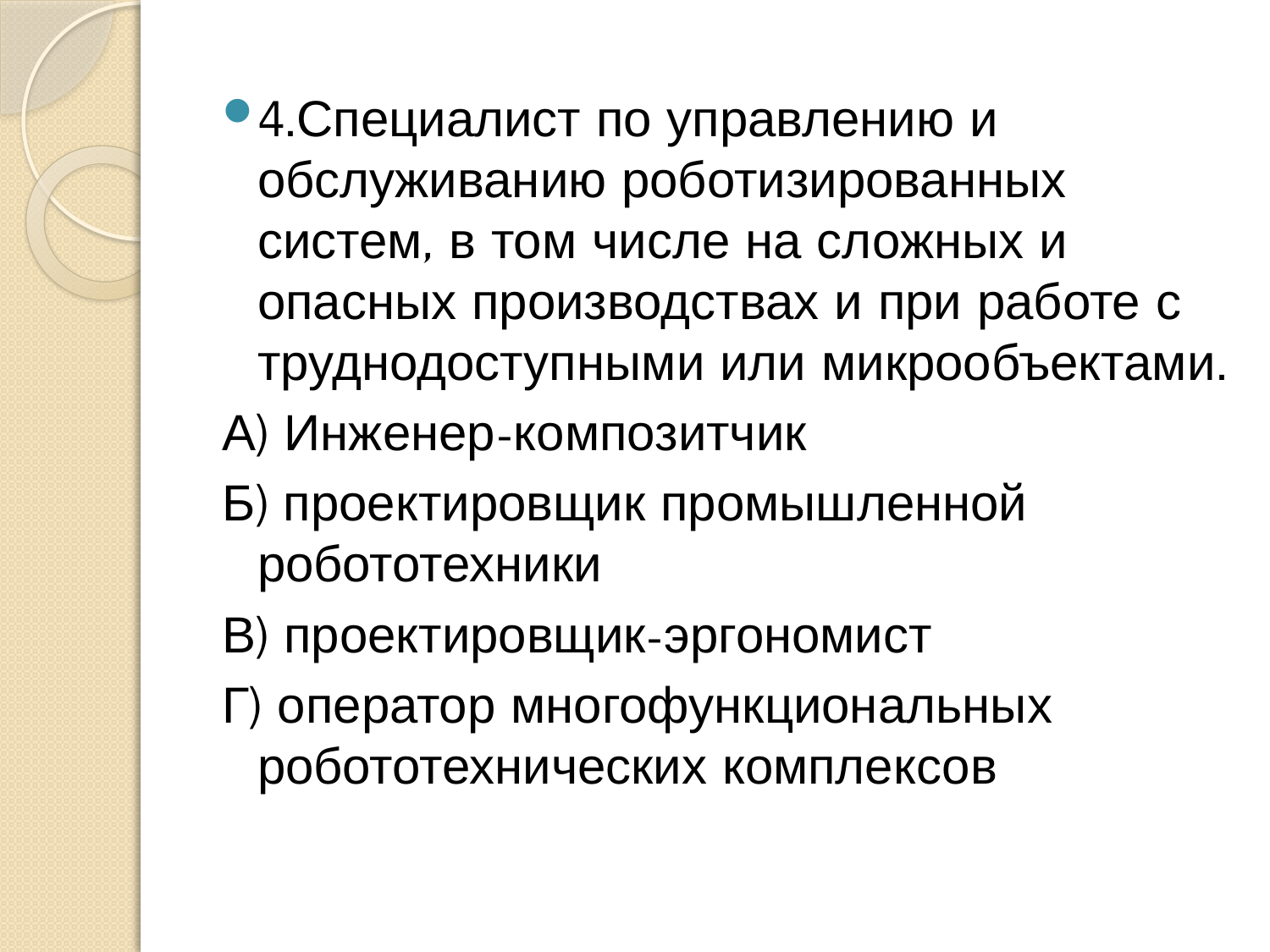

#
4.Специалист по управлению и обслуживанию роботизированных систем, в том числе на сложных и опасных производствах и при работе с труднодоступными или микрообъектами.
А) Инженер-композитчик
Б) проектировщик промышленной робототехники
В) проектировщик-эргономист
Г) оператор многофункциональных робототехнических комплексов